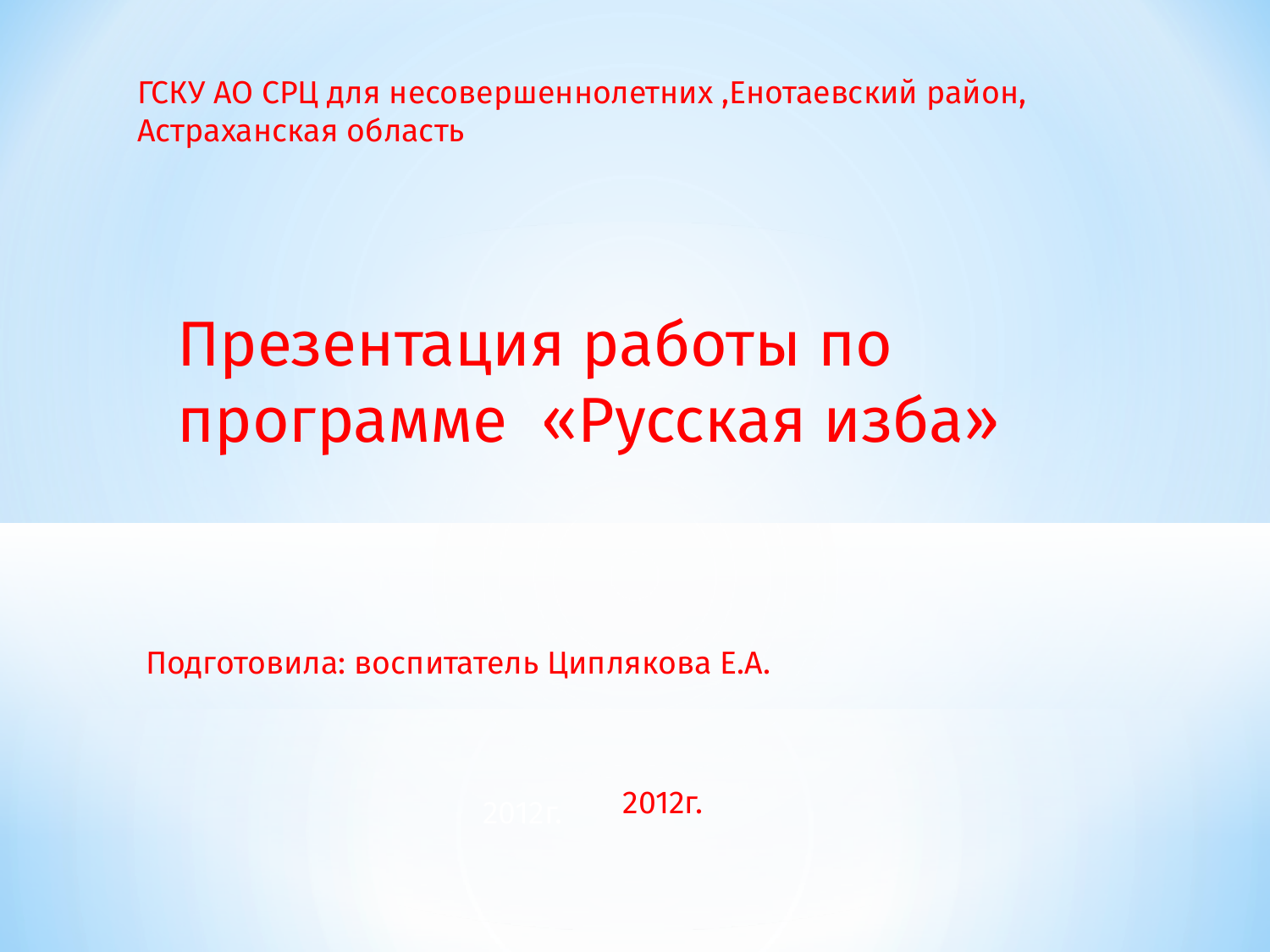

ГСКУ АО СРЦ для несовершеннолетних ,Енотаевский район, Астраханская область
Презентация работы по программе  «Русская изба»
Подготовила: воспитатель Циплякова Е.А.
2012г.
2012г.